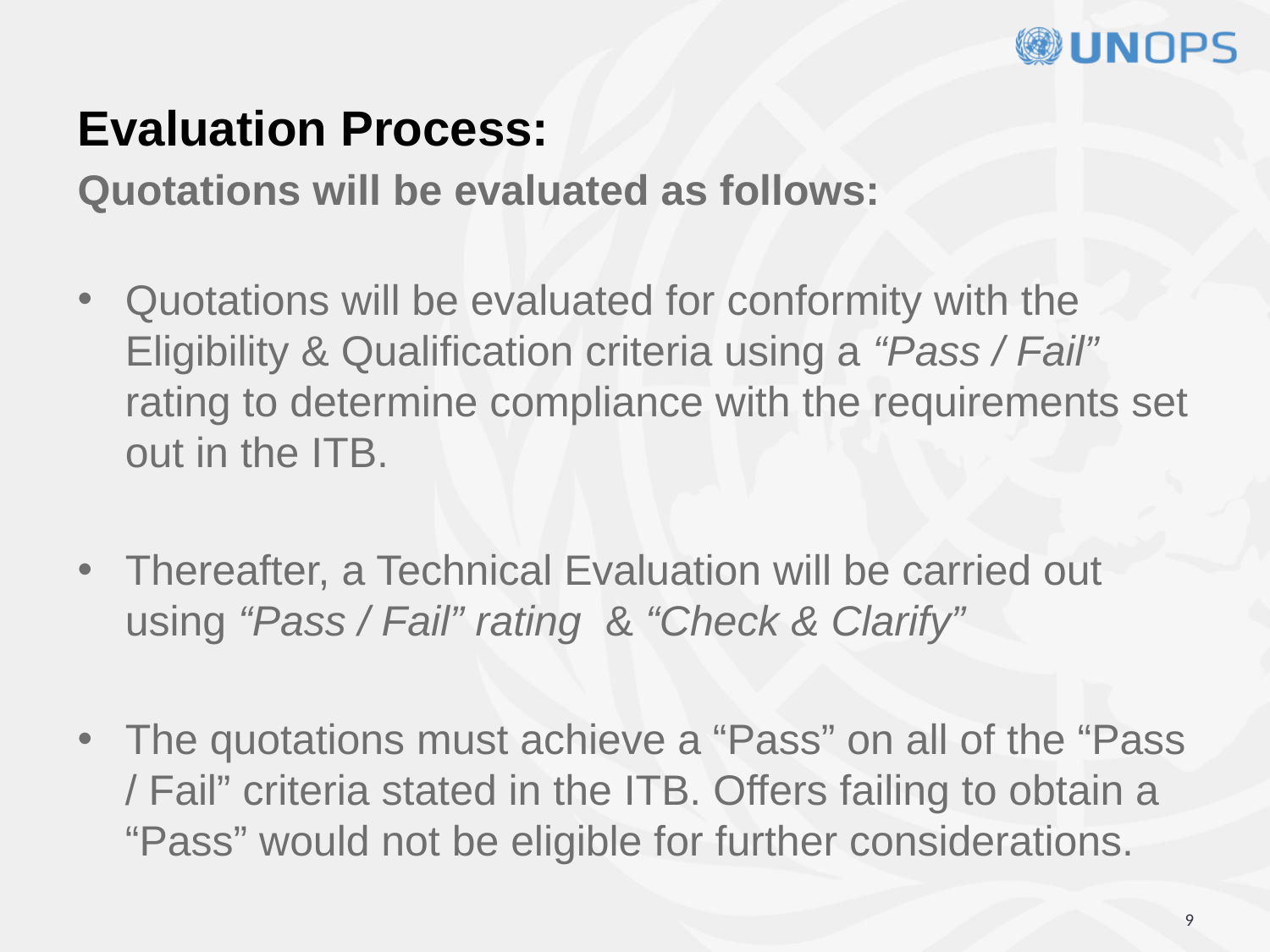

# Evaluation Process:
Quotations will be evaluated as follows:

Quotations will be evaluated for conformity with the Eligibility & Qualification criteria using a “Pass / Fail” rating to determine compliance with the requirements set out in the ITB.

Thereafter, a Technical Evaluation will be carried out using “Pass / Fail” rating  & “Check & Clarify”

The quotations must achieve a “Pass” on all of the “Pass / Fail” criteria stated in the ITB. Offers failing to obtain a “Pass” would not be eligible for further considerations.

9